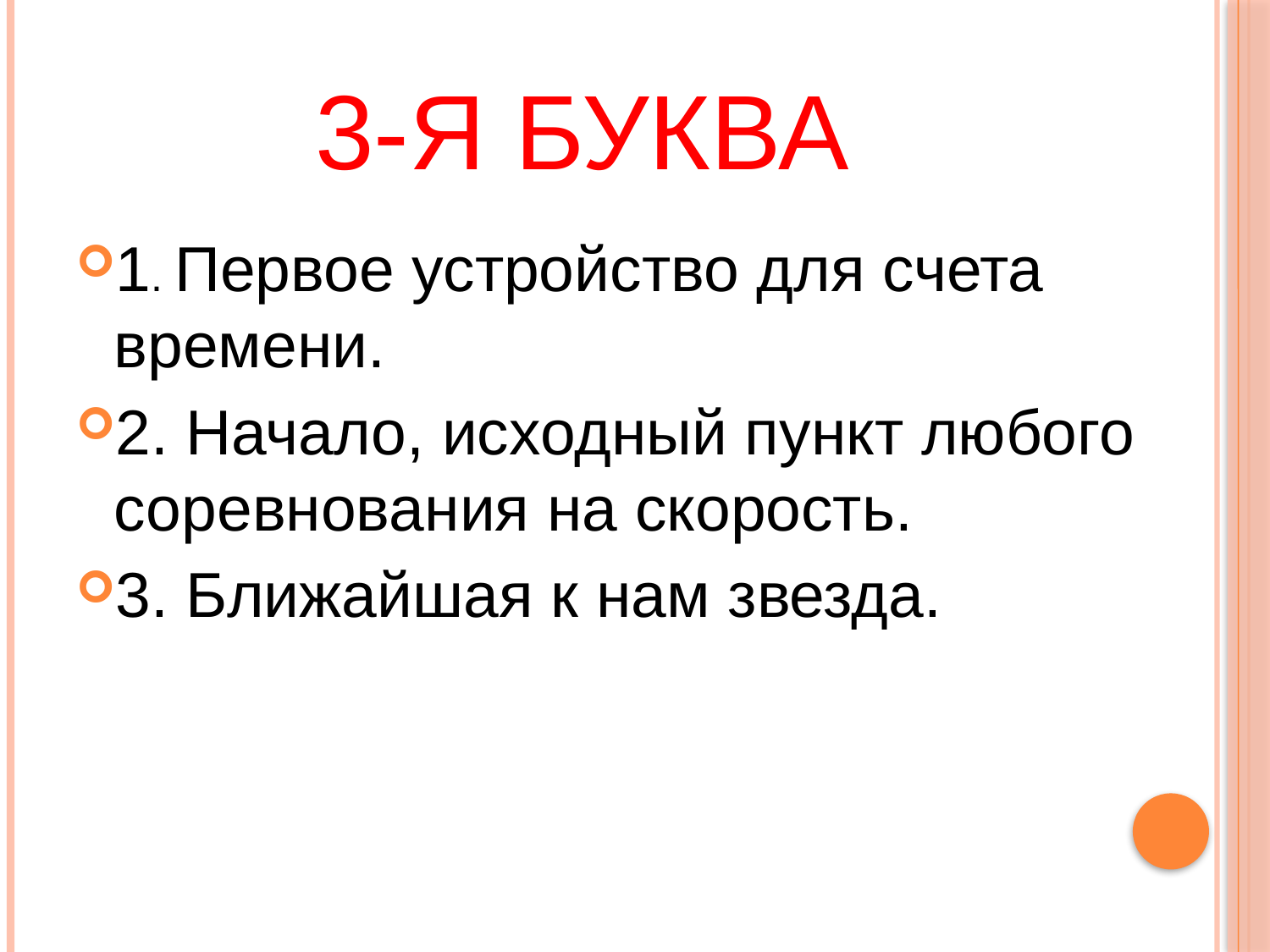

# 3-я буква
1. Первое устройство для счета времени.
2. Начало, исходный пункт любого соревнования на скорость.
3. Ближайшая к нам звезда.